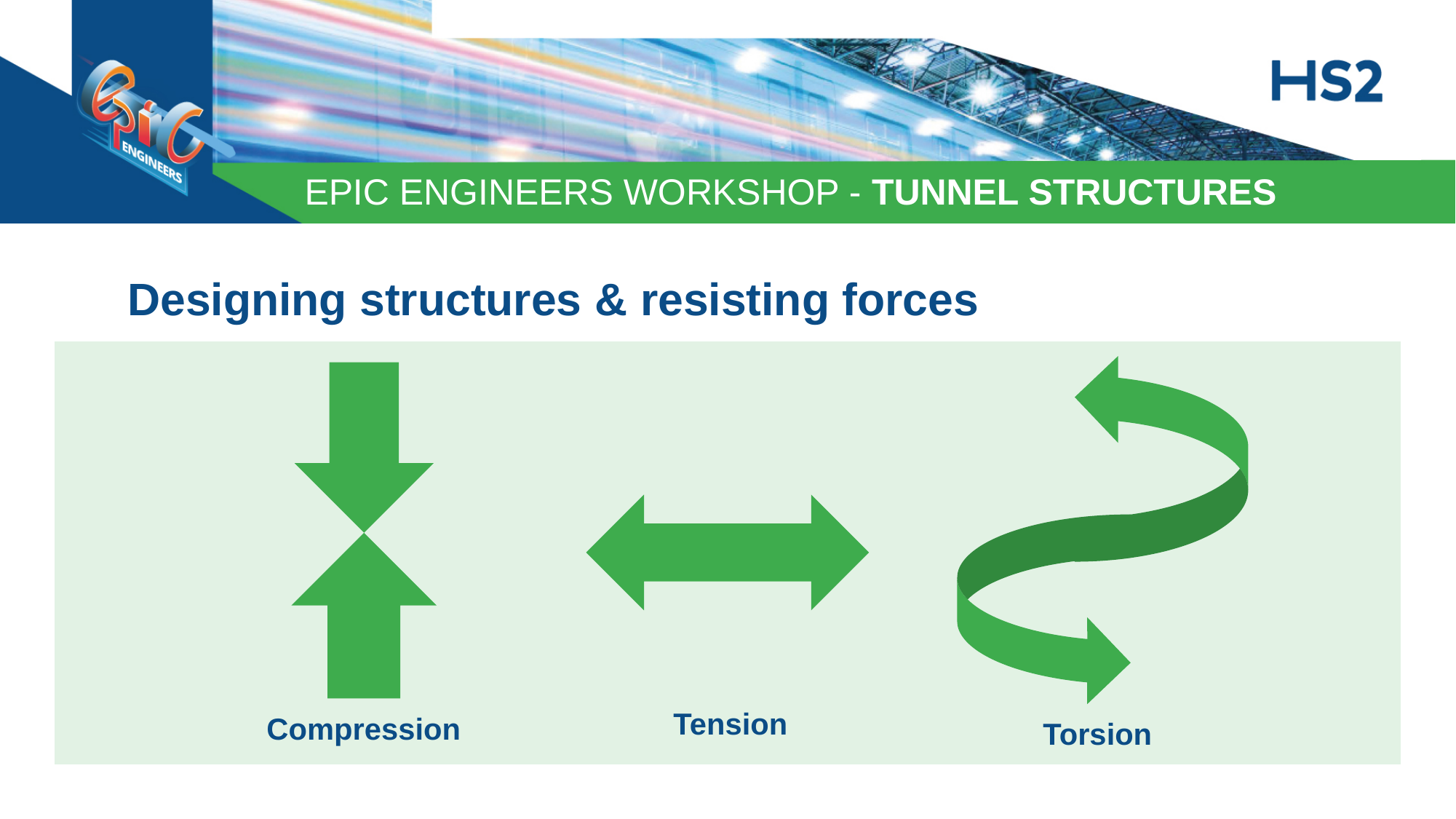

Designing structures & resisting forces

Tension
Compression
Torsion